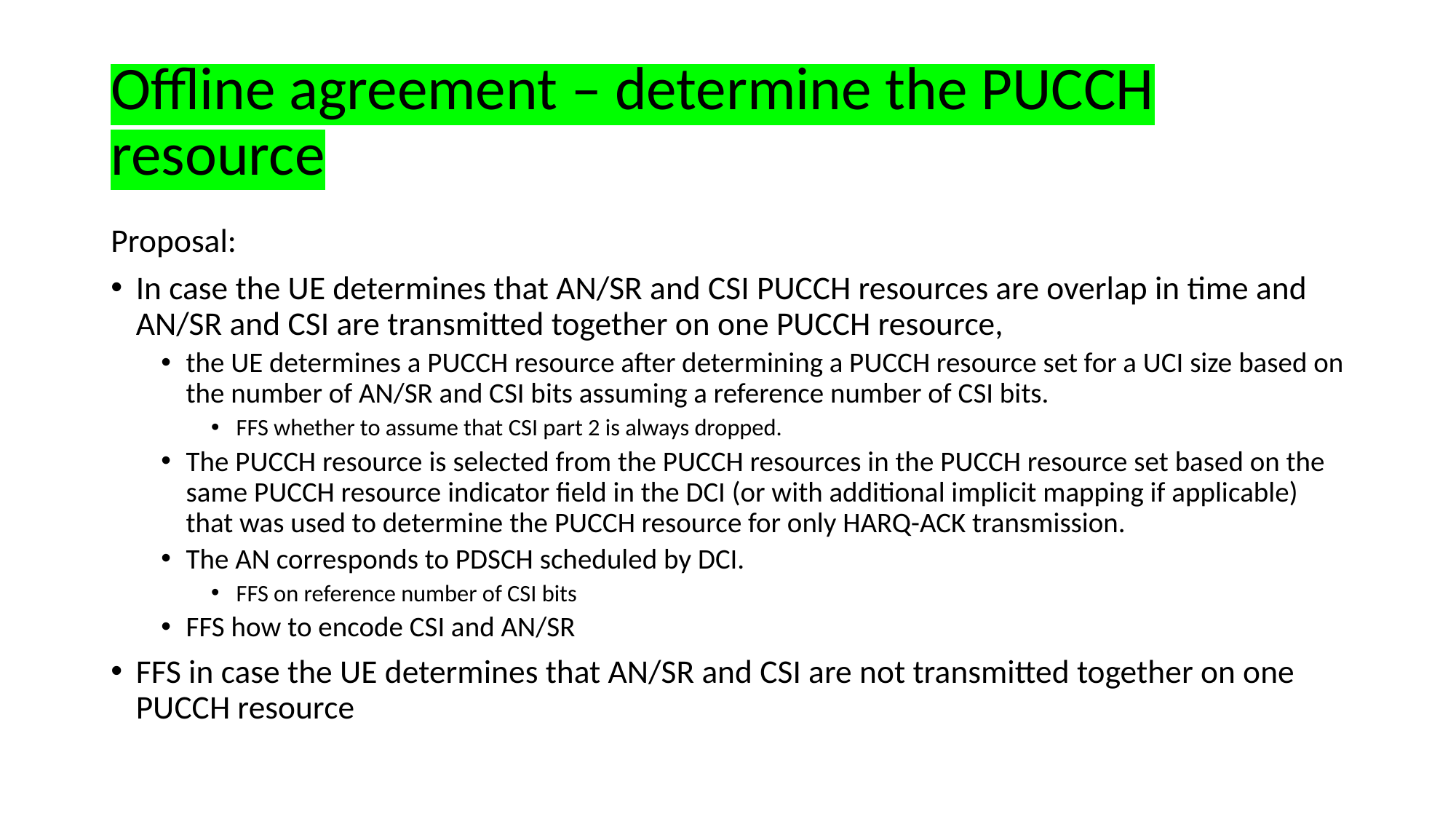

# Offline agreement – determine the PUCCH resource
Proposal:
In case the UE determines that AN/SR and CSI PUCCH resources are overlap in time and AN/SR and CSI are transmitted together on one PUCCH resource,
the UE determines a PUCCH resource after determining a PUCCH resource set for a UCI size based on the number of AN/SR and CSI bits assuming a reference number of CSI bits.
FFS whether to assume that CSI part 2 is always dropped.
The PUCCH resource is selected from the PUCCH resources in the PUCCH resource set based on the same PUCCH resource indicator field in the DCI (or with additional implicit mapping if applicable) that was used to determine the PUCCH resource for only HARQ-ACK transmission.
The AN corresponds to PDSCH scheduled by DCI.
FFS on reference number of CSI bits
FFS how to encode CSI and AN/SR
FFS in case the UE determines that AN/SR and CSI are not transmitted together on one PUCCH resource